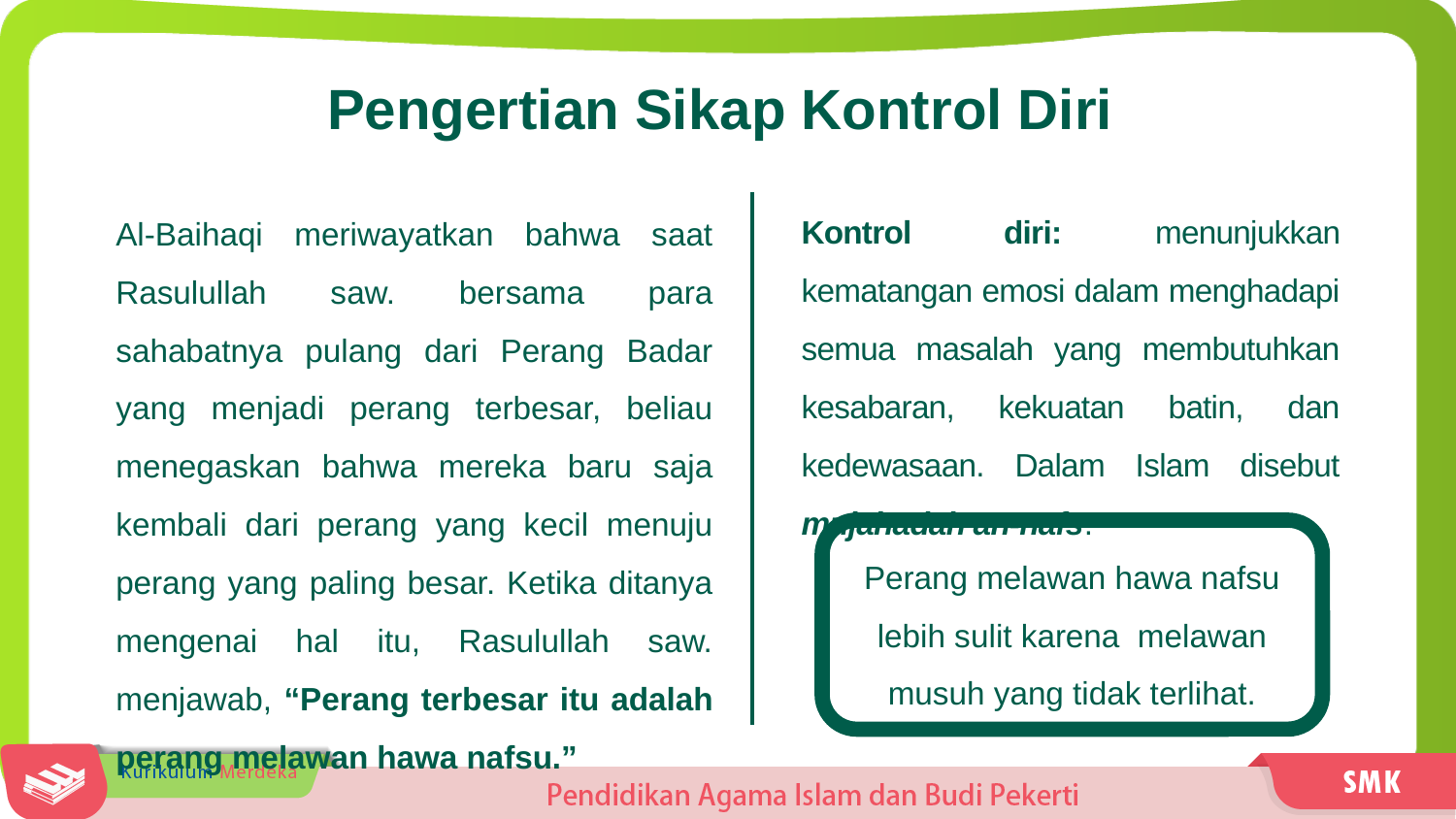

Pengertian Sikap Kontrol Diri
Kontrol diri: menunjukkan kematangan emosi dalam menghadapi semua masalah yang membutuhkan kesabaran, kekuatan batin, dan kedewasaan. Dalam Islam disebut mujāhadah an-nafs.
Al-Baihaqi meriwayatkan bahwa saat Rasulullah saw. bersama para sahabatnya pulang dari Perang Badar yang menjadi perang terbesar, beliau menegaskan bahwa mereka baru saja kembali dari perang yang kecil menuju perang yang paling besar. Ketika ditanya mengenai hal itu, Rasulullah saw. menjawab, “Perang terbesar itu adalah perang melawan hawa nafsu.”
Perang melawan hawa nafsu lebih sulit karena  melawan musuh yang tidak terlihat.